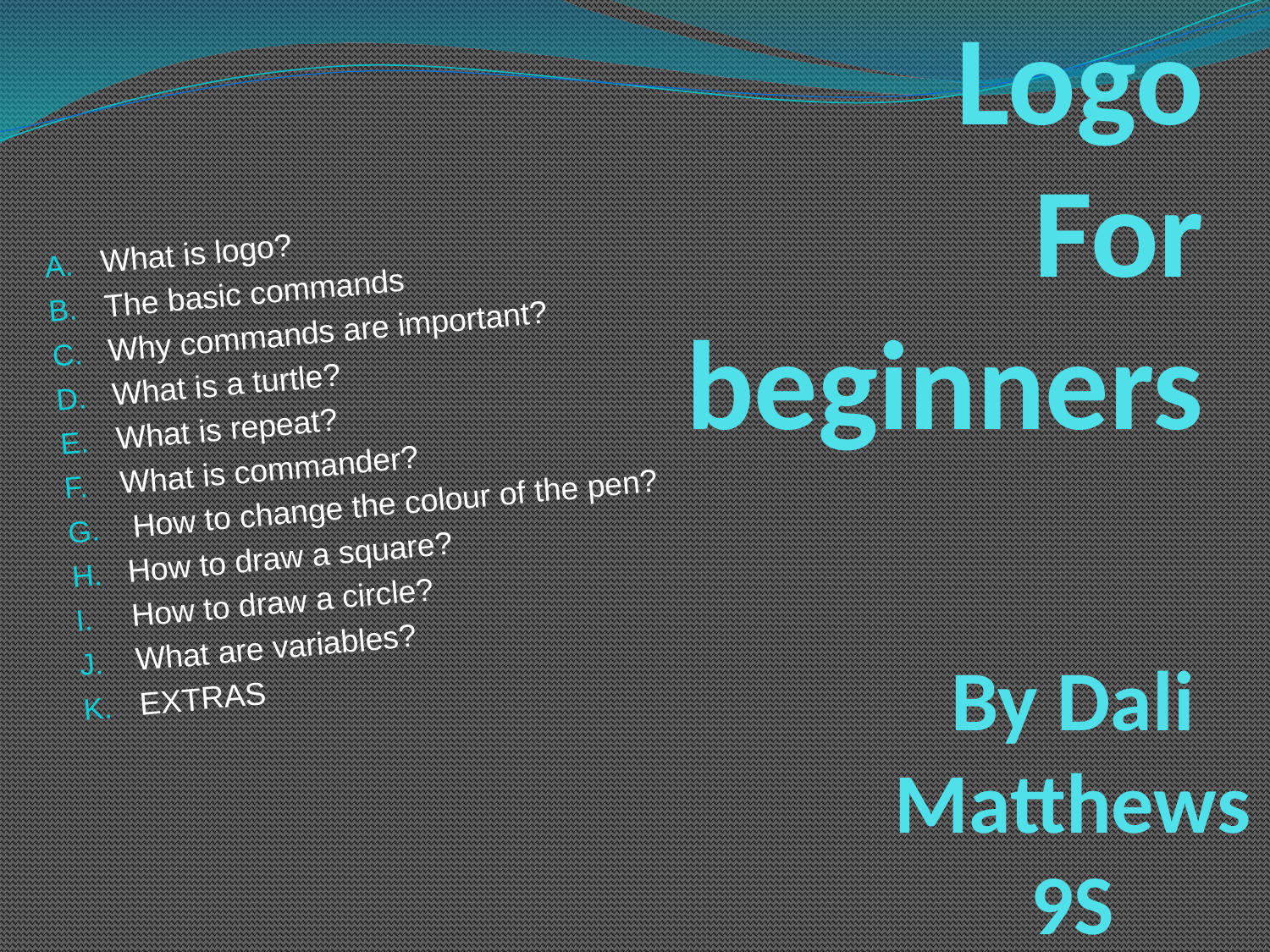

# Logo For beginners
What is logo?
The basic commands
Why commands are important?
What is a turtle?
What is repeat?
What is commander?
 How to change the colour of the pen?
How to draw a square?
How to draw a circle?
What are variables?
EXTRAS

By Dali Matthews 9S